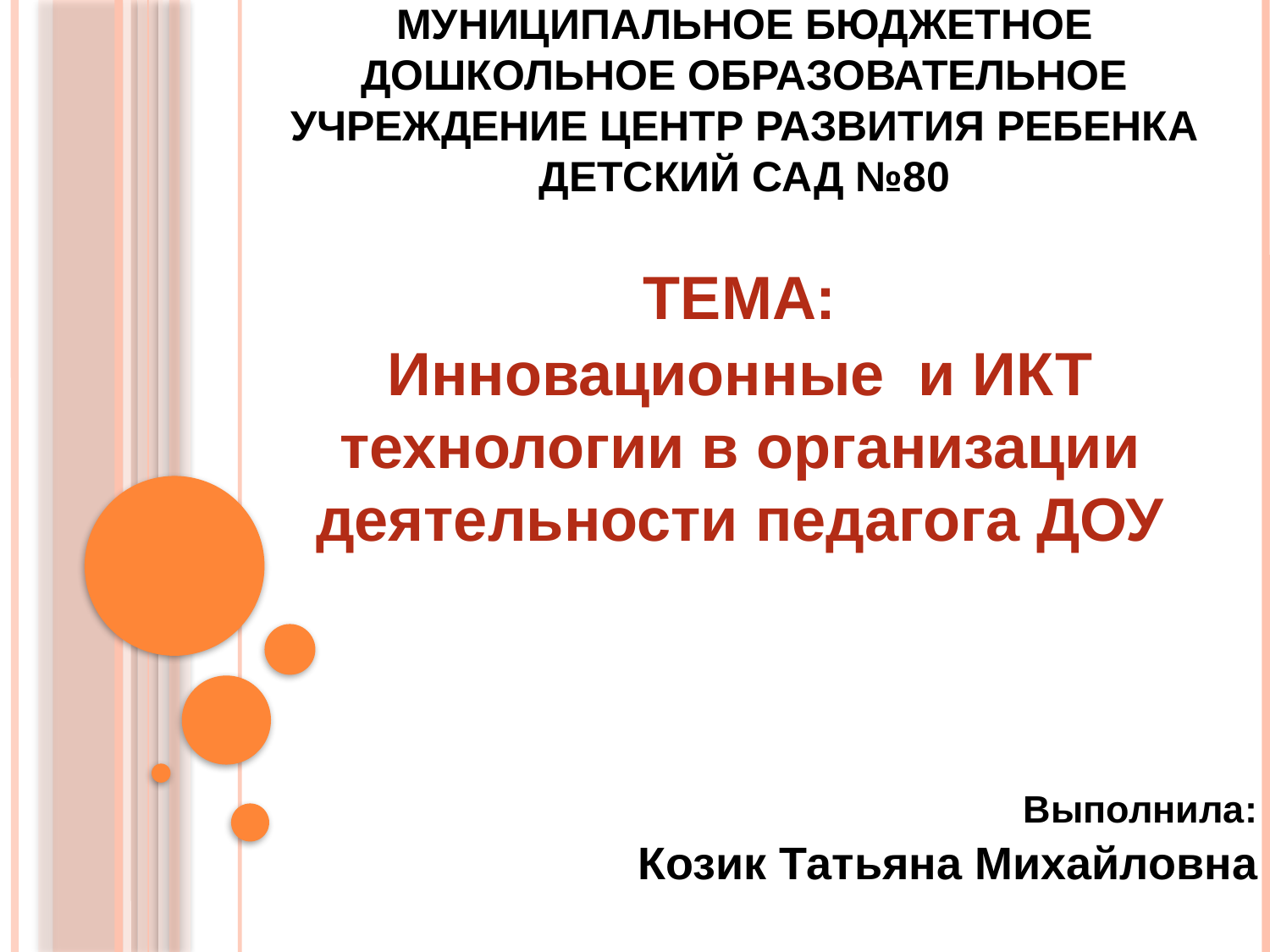

# МУНИЦИПАЛЬНОЕ БЮДЖЕТНОЕ ДОШКОЛЬНОЕ ОБРАЗОВАТЕЛЬНОЕ УЧРЕЖДЕНИЕ центр развития ребенка детский сад №80

ТЕМА:
Инновационные  и ИКТ технологии в организации деятельности педагога ДОУ

Выполнила:
Козик Татьяна Михайловна